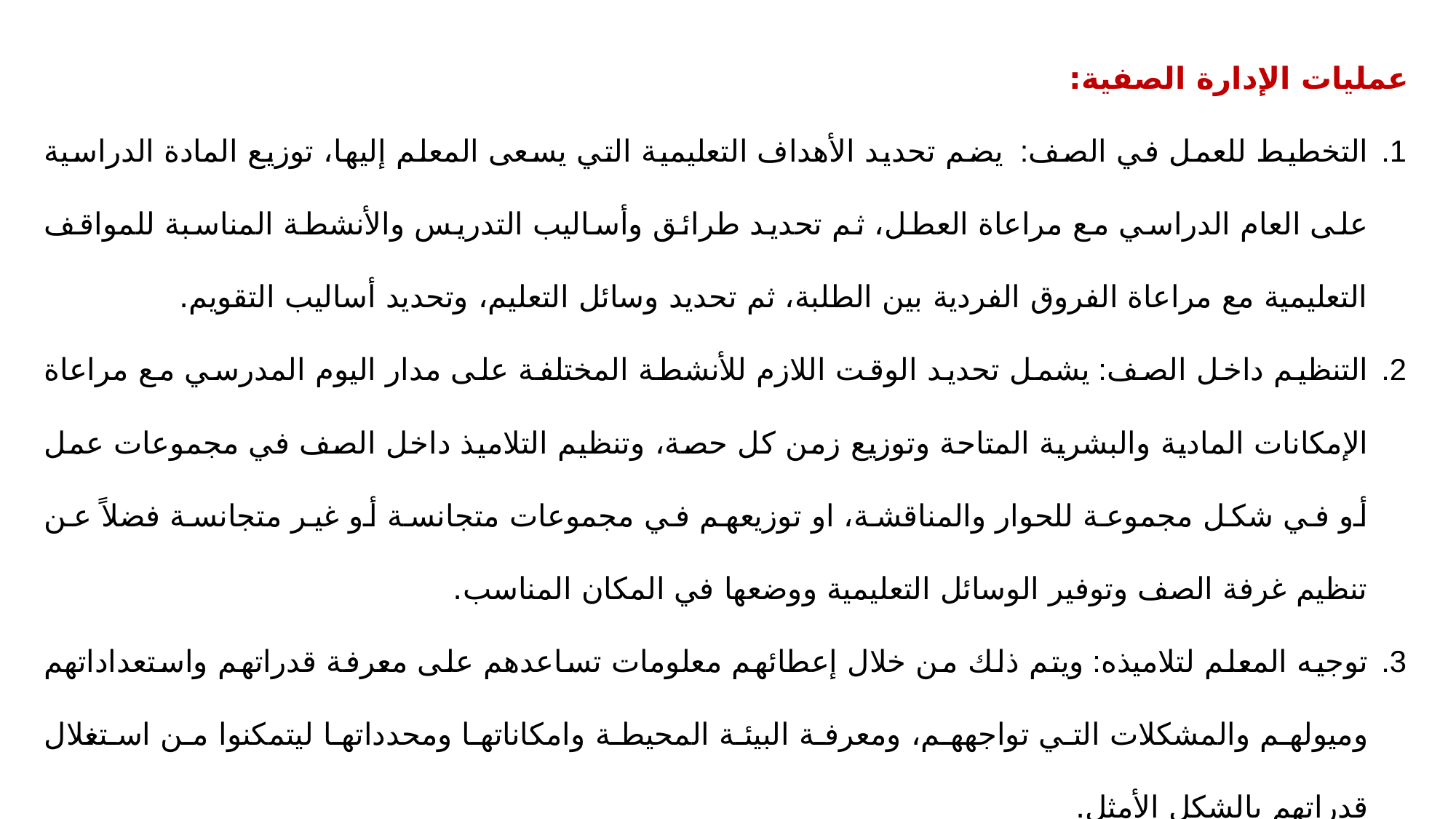

عمليات الإدارة الصفية:
التخطيط للعمل في الصف:  يضم تحديد الأهداف التعليمية التي يسعى المعلم إليها، توزيع المادة الدراسية على العام الدراسي مع مراعاة العطل، ثم تحديد طرائق وأساليب التدريس والأنشطة المناسبة للمواقف التعليمية مع مراعاة الفروق الفردية بين الطلبة، ثم تحديد وسائل التعليم، وتحديد أساليب التقويم.
التنظيم داخل الصف: يشمل تحديد الوقت اللازم للأنشطة المختلفة على مدار اليوم المدرسي مع مراعاة الإمكانات المادية والبشرية المتاحة وتوزيع زمن كل حصة، وتنظيم التلاميذ داخل الصف في مجموعات عمل أو في شكل مجموعة للحوار والمناقشة، او توزيعهم في مجموعات متجانسة أو غير متجانسة فضلاً عن تنظيم غرفة الصف وتوفير الوسائل التعليمية ووضعها في المكان المناسب.
توجيه المعلم لتلاميذه: ويتم ذلك من خلال إعطائهم معلومات تساعدهم على معرفة قدراتهم واستعداداتهم وميولهم والمشكلات التي تواجههم، ومعرفة البيئة المحيطة وامكاناتها ومحدداتها ليتمكنوا من استغلال قدراتهم بالشكل الأمثل.